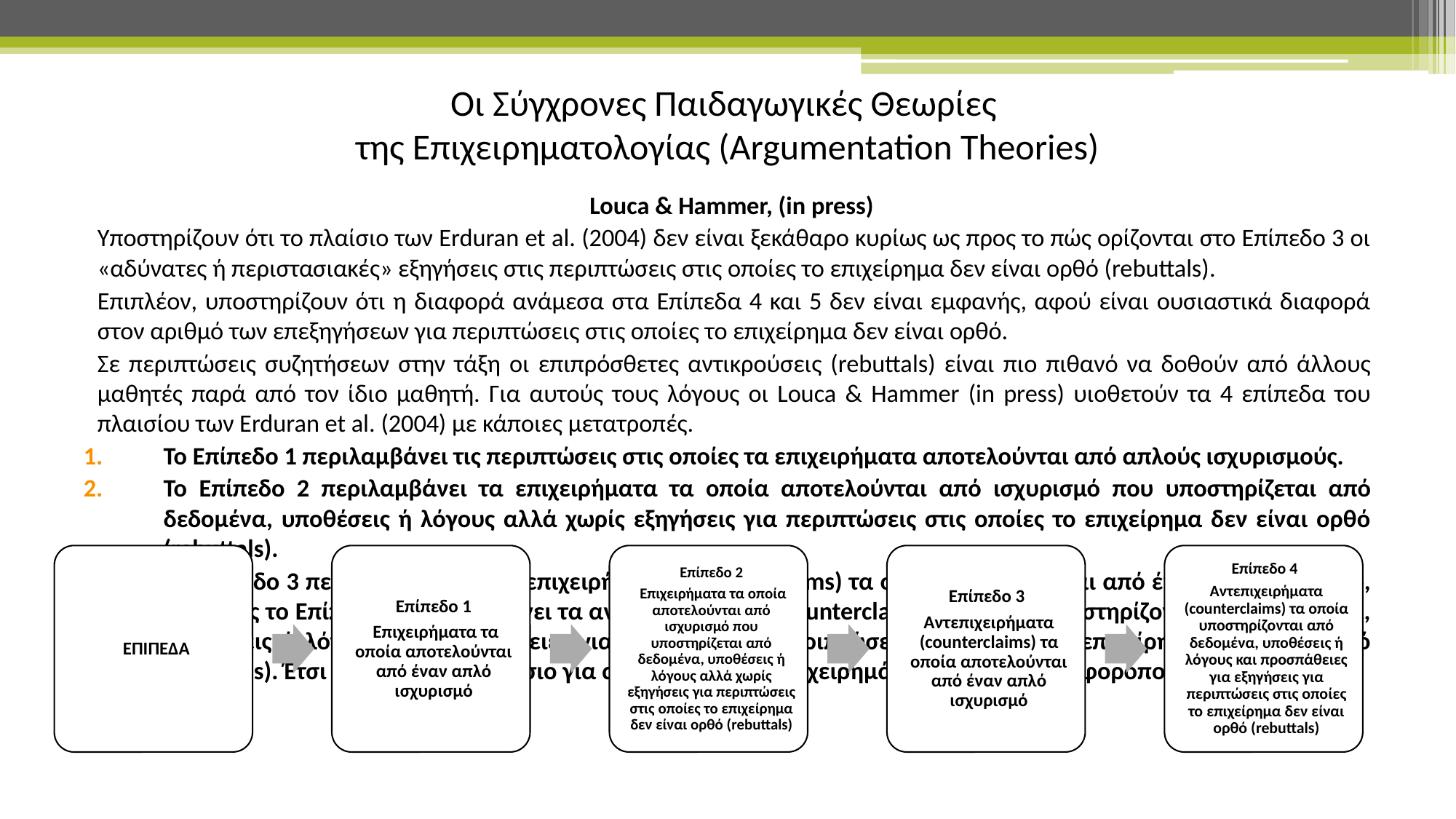

# Οι Σύγχρονες Παιδαγωγικές Θεωρίες της Επιχειρηματολογίας (Argumentation Theories)
Louca & Hammer, (in press)
Υποστηρίζουν ότι το πλαίσιο των Erduran et al. (2004) δεν είναι ξεκάθαρο κυρίως ως προς το πώς ορίζονται στο Επίπεδο 3 οι «αδύνατες ή περιστασιακές» εξηγήσεις στις περιπτώσεις στις οποίες το επιχείρημα δεν είναι ορθό (rebuttals).
Επιπλέον, υποστηρίζουν ότι η διαφορά ανάμεσα στα Επίπεδα 4 και 5 δεν είναι εμφανής, αφού είναι ουσιαστικά διαφορά στον αριθμό των επεξηγήσεων για περιπτώσεις στις οποίες το επιχείρημα δεν είναι ορθό.
Σε περιπτώσεις συζητήσεων στην τάξη οι επιπρόσθετες αντικρούσεις (rebuttals) είναι πιο πιθανό να δοθούν από άλλους μαθητές παρά από τον ίδιο μαθητή. Για αυτούς τους λόγους οι Louca & Hammer (in press) υιοθετούν τα 4 επίπεδα του πλαισίου των Erduran et al. (2004) με κάποιες μετατροπές.
Το Επίπεδο 1 περιλαμβάνει τις περιπτώσεις στις οποίες τα επιχειρήματα αποτελούνται από απλούς ισχυρισμούς.
Το Επίπεδο 2 περιλαμβάνει τα επιχειρήματα τα οποία αποτελούνται από ισχυρισμό που υποστηρίζεται από δεδομένα, υποθέσεις ή λόγους αλλά χωρίς εξηγήσεις για περιπτώσεις στις οποίες το επιχείρημα δεν είναι ορθό (rebuttals).
Το Επίπεδο 3 περιλαμβάνει τα αντεπιχειρήματα (counter-claims) τα οποία αποτελούνται από ένα απλό ισχυρισμό, και τέλος το Επίπεδο 4 περιλαμβάνει τα αντεπιχειρήματα (counterclaims) τα οποία υποστηρίζονται από δεδομένα, υποθέσεις ή λόγους και προσπάθειες για εξηγήσεις για περιπτώσεις στις οποίες το επιχείρημα δεν είναι ορθό (rebuttals). Έτσι το αναλυτικό πλαίσιο για αξιολόγηση των επιχειρημάτων στην τάξη διαφοροποιείται ως εξής:
ΕΠΙΠΕΔΑ

Επίπεδο 1
 Επιχειρήματα τα οποία αποτελούνται από έναν απλό ισχυρισμό

Επίπεδο 2
 Επιχειρήματα τα οποία αποτελούνται από ισχυρισμό που υποστηρίζεται από δεδομένα, υποθέσεις ή λόγους αλλά χωρίς εξηγήσεις για περιπτώσεις στις οποίες το επιχείρημα δεν είναι ορθό (rebuttals)

Επίπεδο 3
Αντεπιχειρήματα (counterclaims) τα οποία αποτελούνται από έναν απλό ισχυρισμό

Επίπεδο 4
Αντεπιχειρήματα (counterclaims) τα οποία υποστηρίζονται από δεδομένα, υποθέσεις ή λόγους και προσπάθειες για εξηγήσεις για περιπτώσεις στις οποίες το επιχείρημα δεν είναι ορθό (rebuttals)